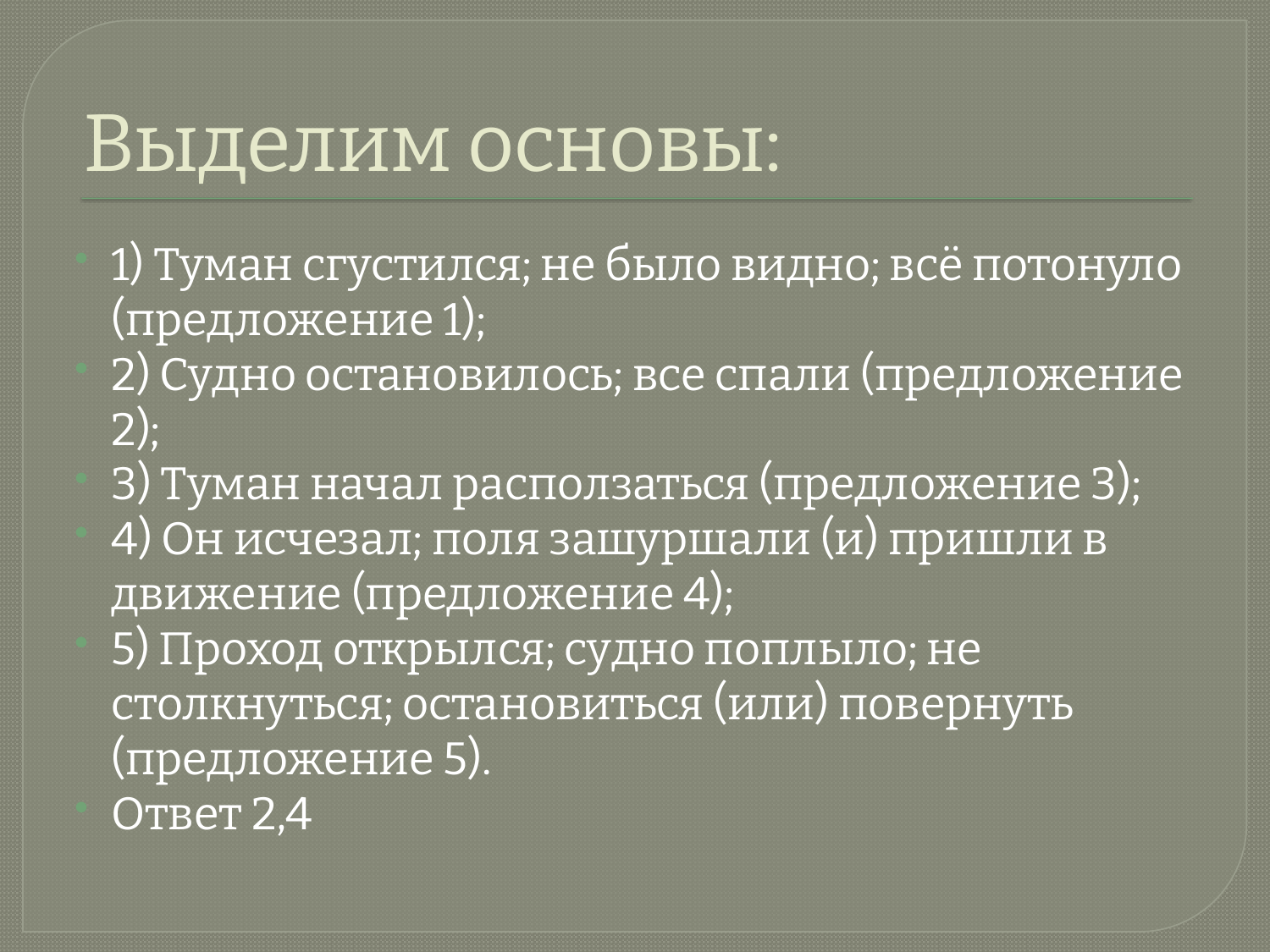

# Выделим основы:
1) Туман сгустился; не было видно; всё потонуло (предложение 1);
2) Судно остановилось; все спали (предложение 2);
3) Туман начал расползаться (предложение 3);
4) Он исчезал; поля зашуршали (и) пришли в движение (предложение 4);
5) Проход открылся; судно поплыло; не столкнуться; остановиться (или) повернуть (предложение 5).
Ответ 2,4